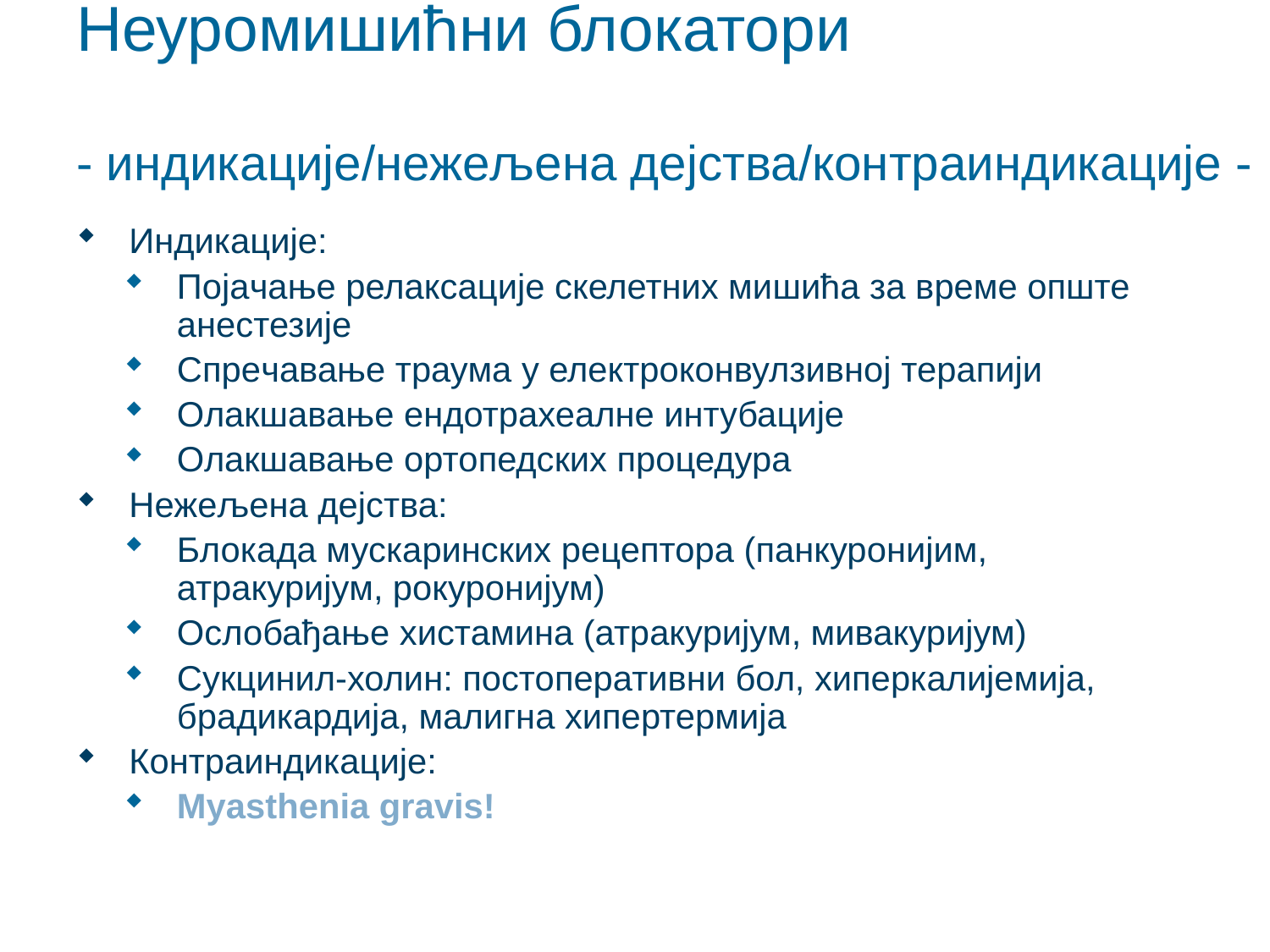

# Неуромишићни блокатори - индикације/нежељена дејства/контраиндикације -
Индикације:
Појачање релаксације скелетних мишића за време опште анестезије
Спречавање траума у електроконвулзивној терапији
Олакшавање ендотрахеалне интубације
Олакшавање ортопедских процедура
Нежељена дејства:
Блокада мускаринских рецептора (панкуронијим, атракуријум, рокуронијум)
Ослобађање хистамина (атракуријум, мивакуријум)
Сукцинил-холин: постоперативни бол, хиперкалијемија, брадикардија, малигна хипертермија
Контраиндикације:
Myasthenia gravis!